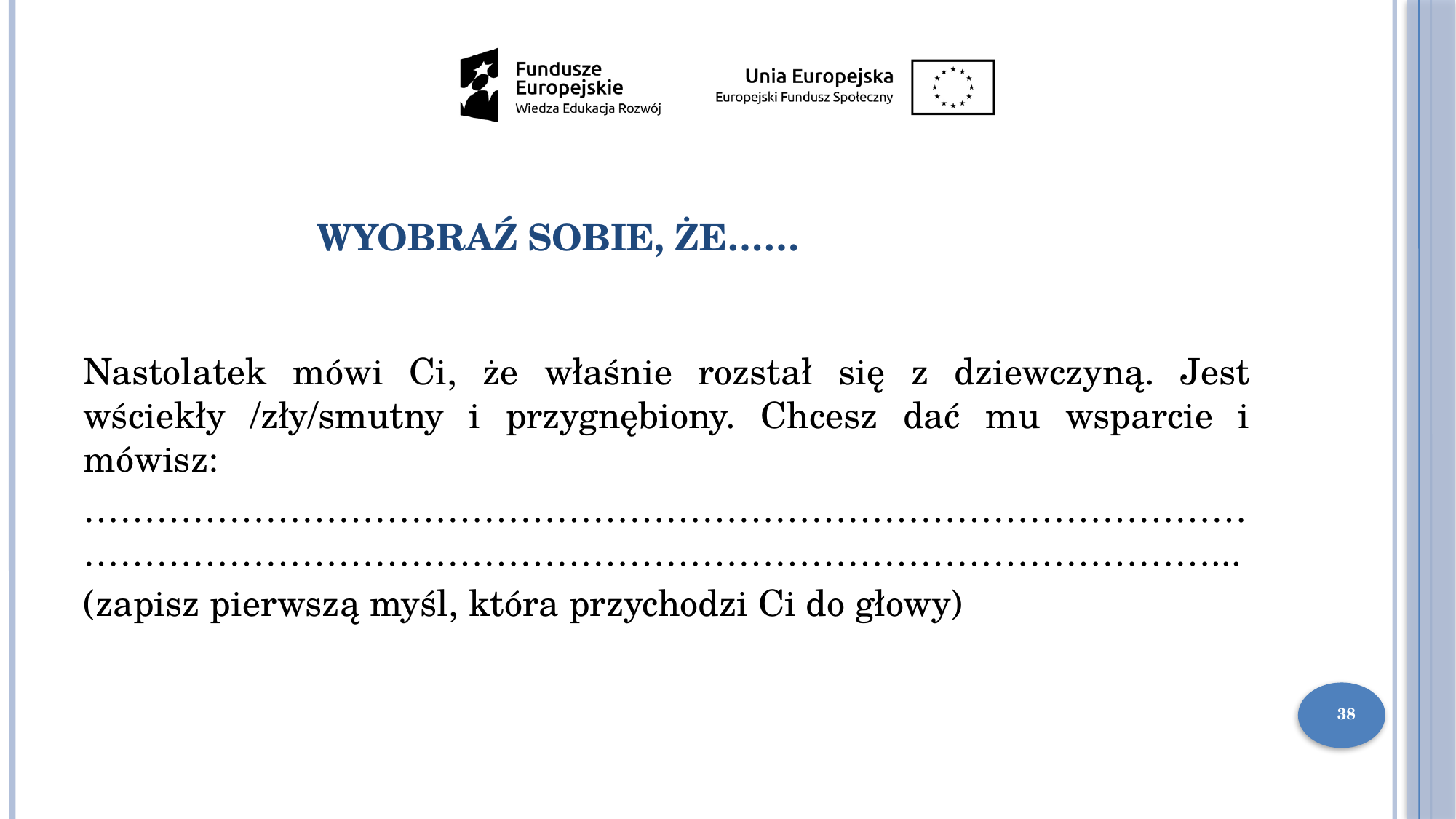

Wyobraź sobie, że……

Nastolatek mówi Ci, że właśnie rozstał się z dziewczyną. Jest wściekły /zły/smutny i przygnębiony. Chcesz dać mu wsparcie i mówisz:
………………………………………………………………………………………………………………………………………………………………………...
(zapisz pierwszą myśl, która przychodzi Ci do głowy)
38